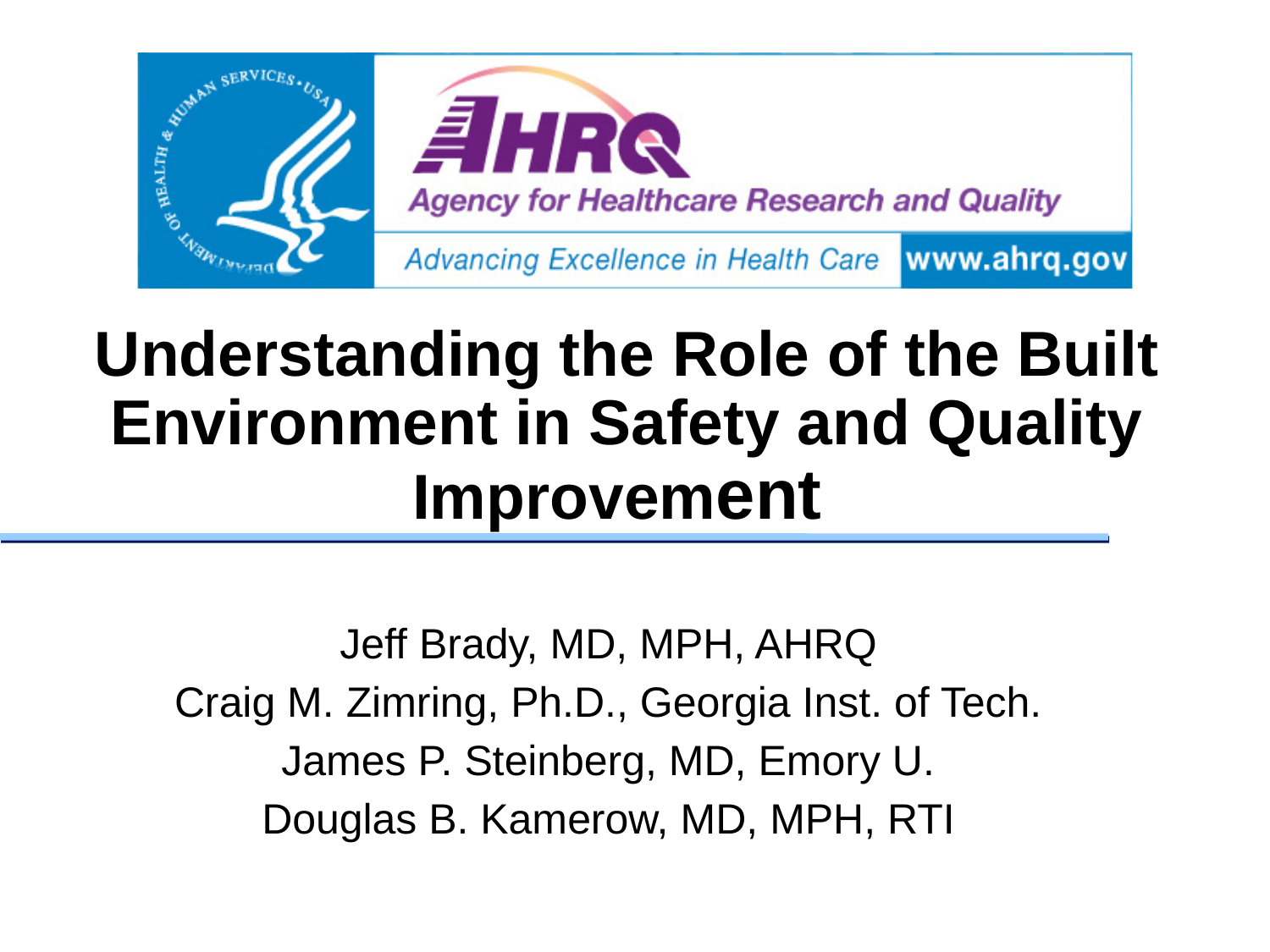

# Understanding the Role of the Built Environment in Safety and Quality Improvement
Jeff Brady, MD, MPH, AHRQ
Craig M. Zimring, Ph.D., Georgia Inst. of Tech.
James P. Steinberg, MD, Emory U.
Douglas B. Kamerow, MD, MPH, RTI